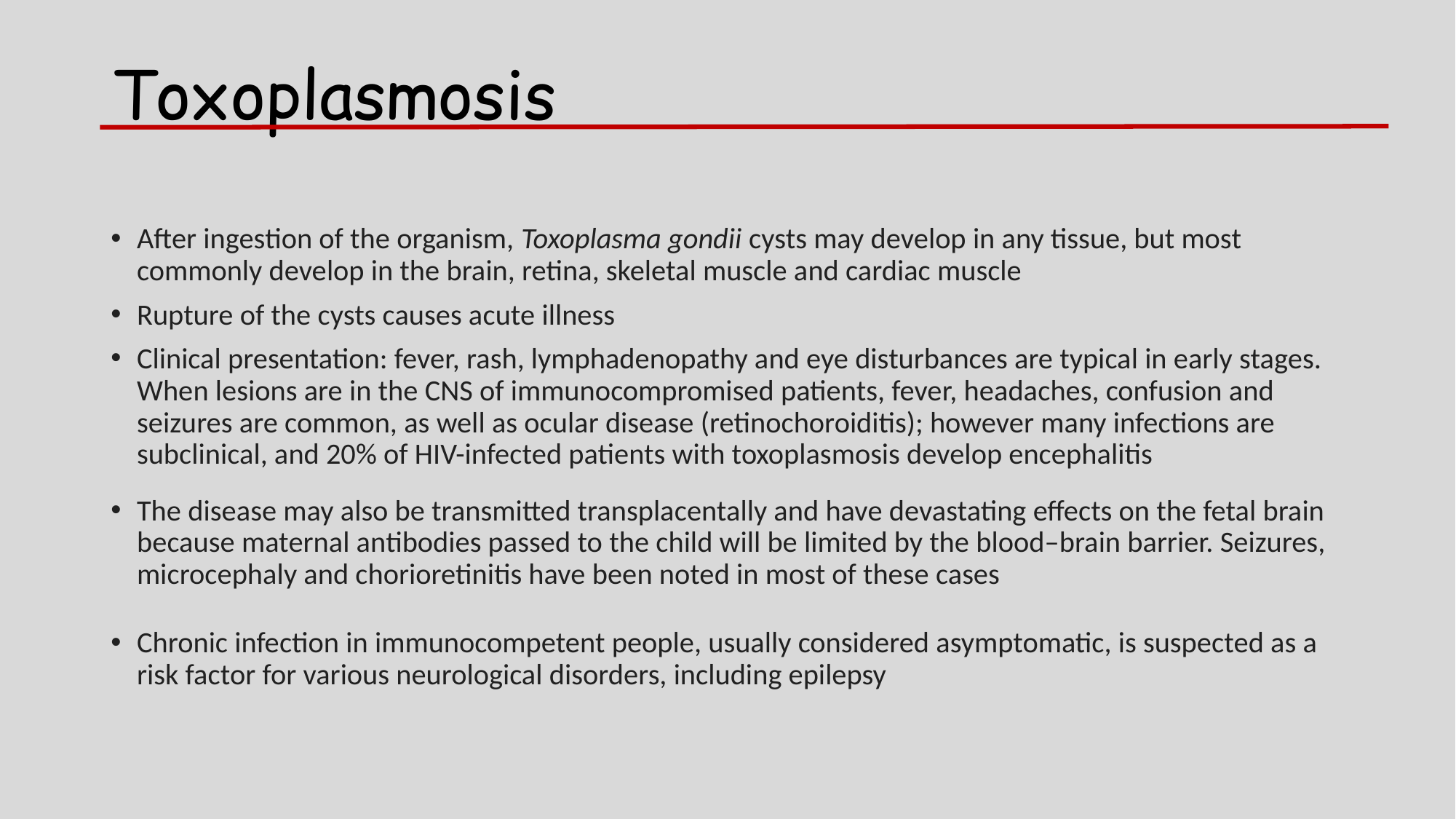

# Toxoplasmosis
After ingestion of the organism, Toxoplasma gondii cysts may develop in any tissue, but most commonly develop in the brain, retina, skeletal muscle and cardiac muscle
Rupture of the cysts causes acute illness
Clinical presentation: fever, rash, lymphadenopathy and eye disturbances are typical in early stages. When lesions are in the CNS of immunocompromised patients, fever, headaches, confusion and seizures are common, as well as ocular disease (retinochoroiditis); however many infections are subclinical, and 20% of HIV-infected patients with toxoplasmosis develop encephalitis
The disease may also be transmitted transplacentally and have devastating effects on the fetal brain because maternal antibodies passed to the child will be limited by the blood–brain barrier. Seizures, microcephaly and chorioretinitis have been noted in most of these cases
Chronic infection in immunocompetent people, usually considered asymptomatic, is suspected as a risk factor for various neurological disorders, including epilepsy